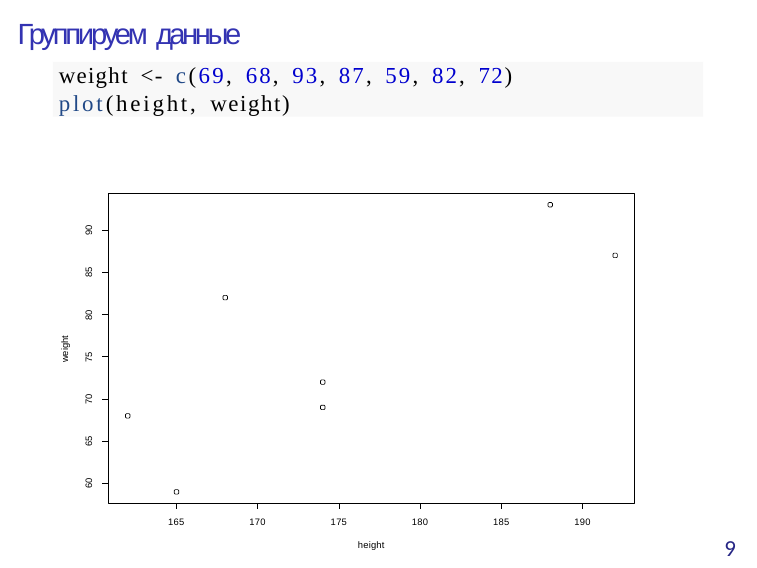

# Группируем данные
weight <- c(69, 68, 93, 87, 59, 82, 72)
plot(height, weight)

90

85

80

weight
75

70

65

60

165
170
175
180
185
190
9
height